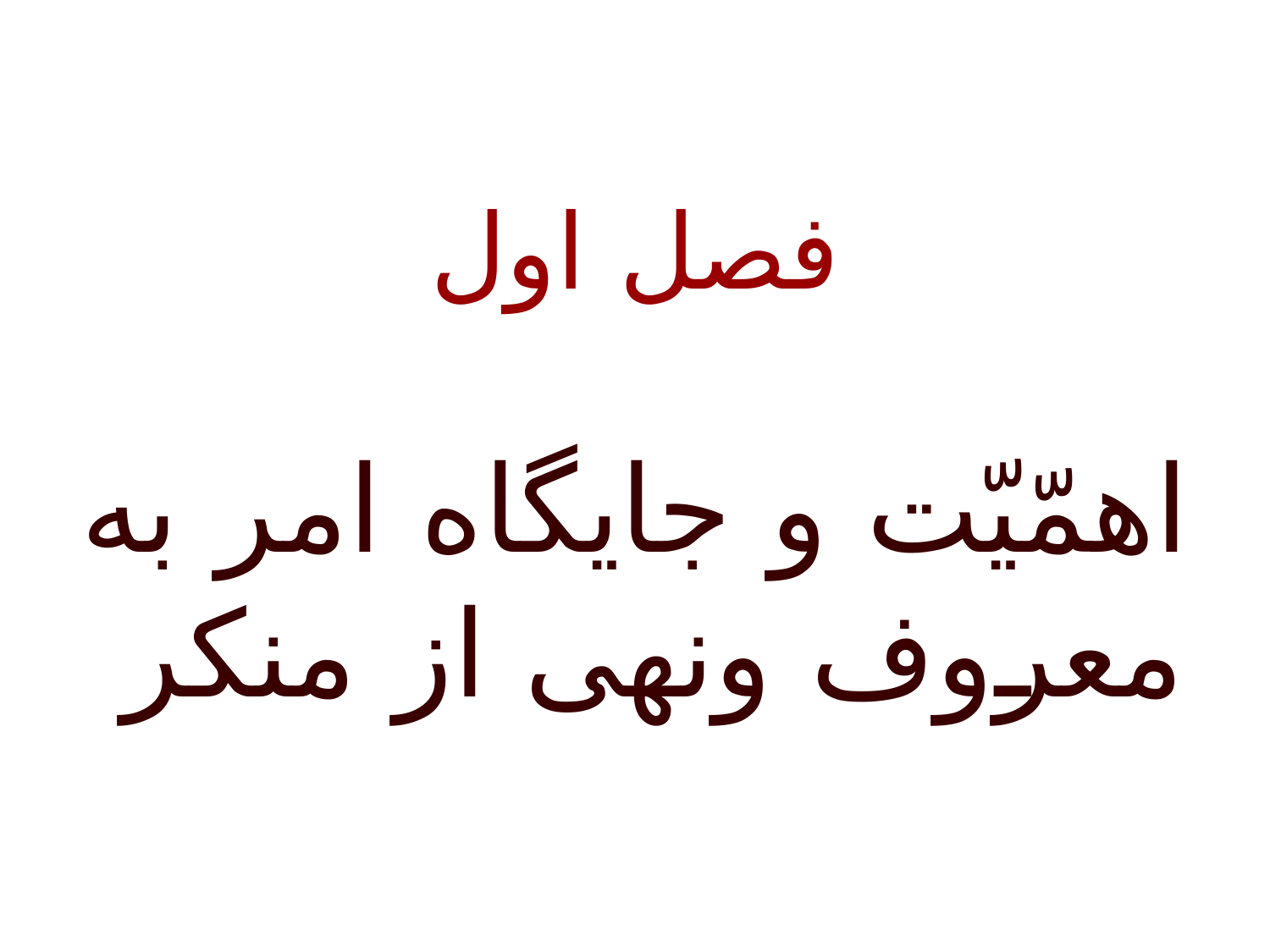

فصل اول

اهمّیّت و جایگاه امر به معروف ونهی از منکر